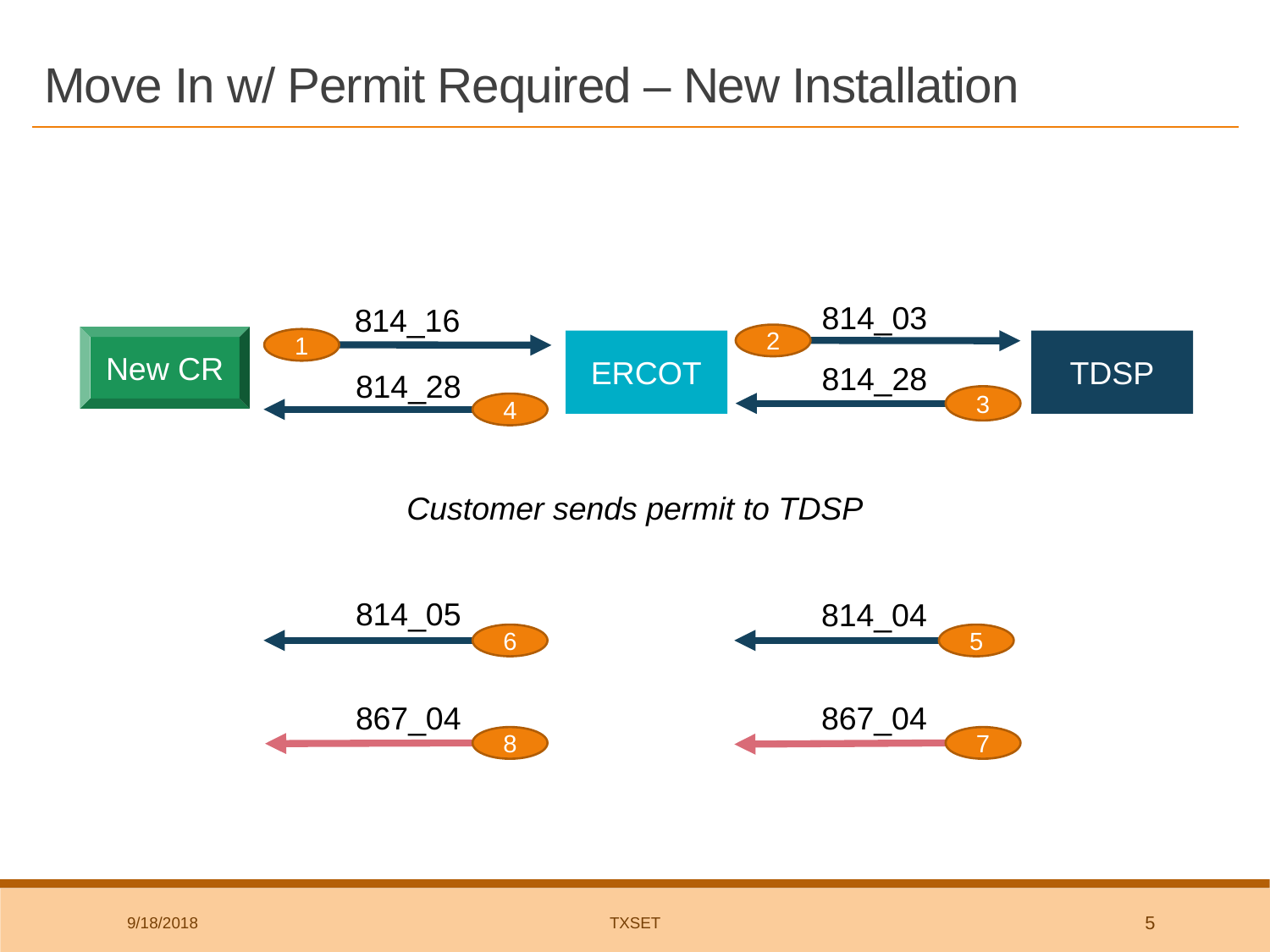

# Move In w/ Permit Required – New Installation
814_03
2

814_16
1

New CR
ERCOT
TDSP
814_28
3
814_28
4

Customer sends permit to TDSP
814_05
6
814_04
5
867_04
7
867_04
8
9/18/2018
TxSET
5